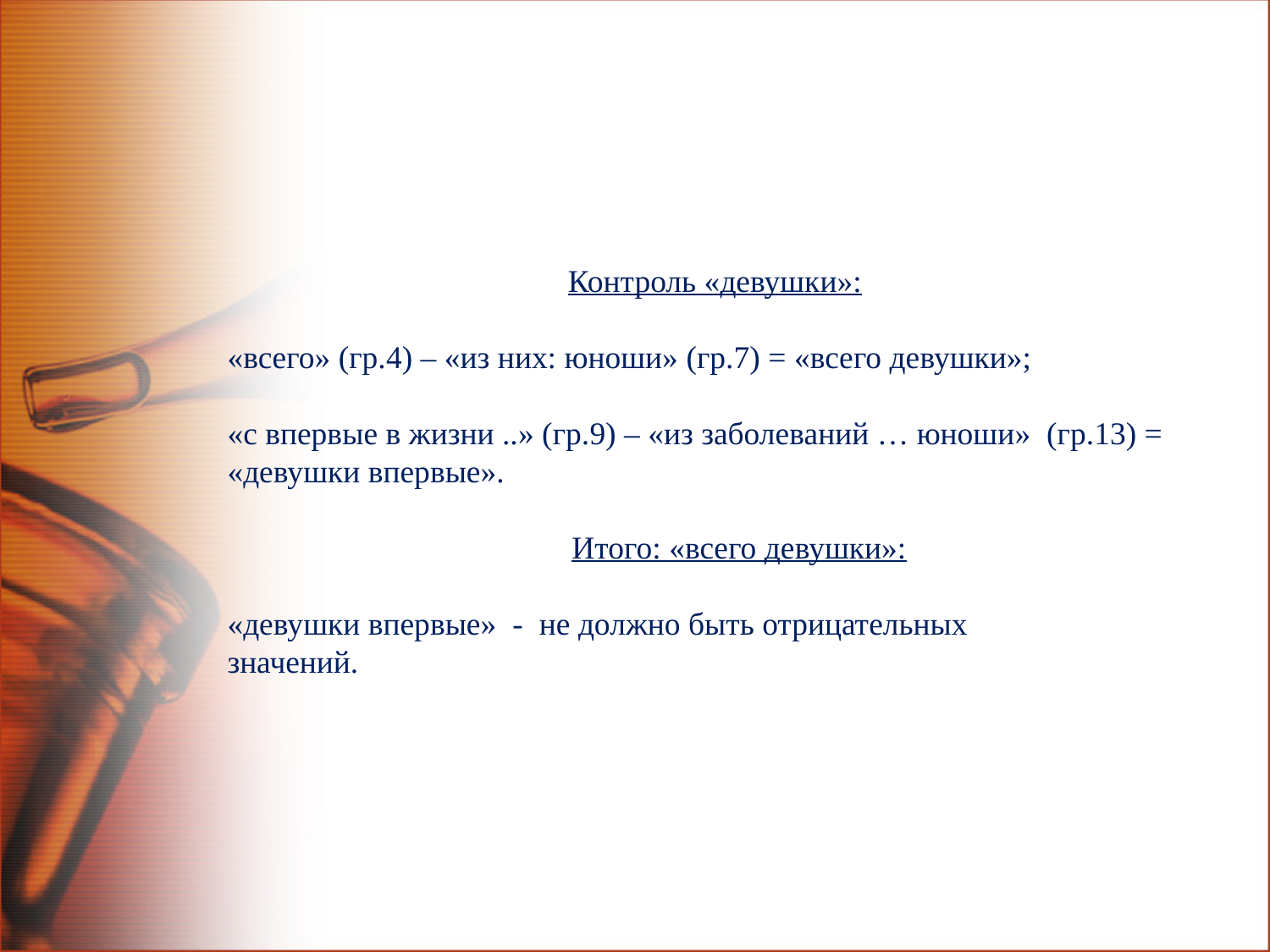

Контроль «девушки»:

«всего» (гр.4) – «из них: юноши» (гр.7) = «всего девушки»;

«с впервые в жизни ..» (гр.9) – «из заболеваний … юноши»  (гр.13) =
«девушки впервые».

      Итого: «всего девушки»:

«девушки впервые»  -  не должно быть отрицательных
значений.